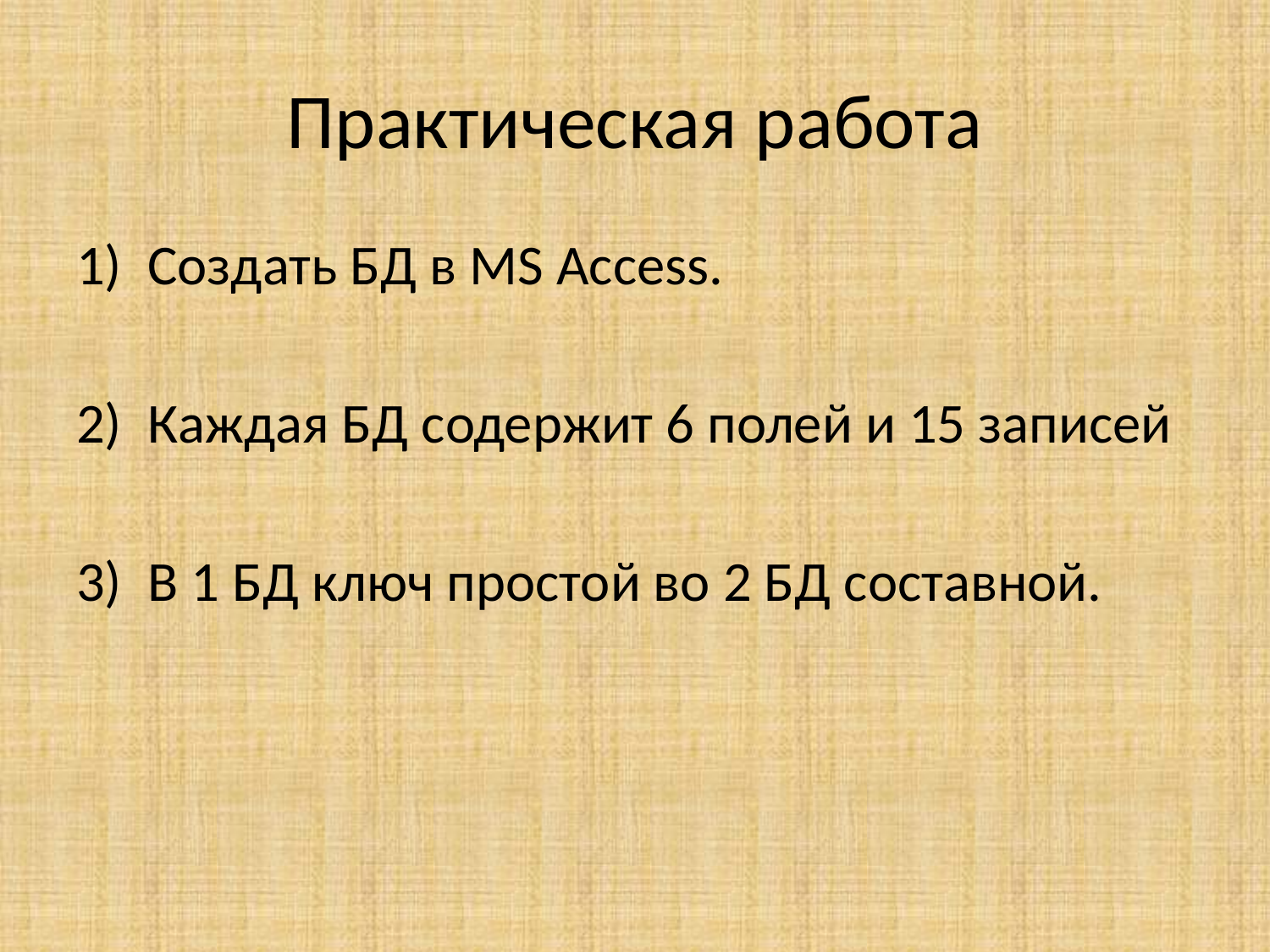

# Практическая работа
Создать БД в MS Access.

Каждая БД содержит 6 полей и 15 записей

В 1 БД ключ простой во 2 БД составной.